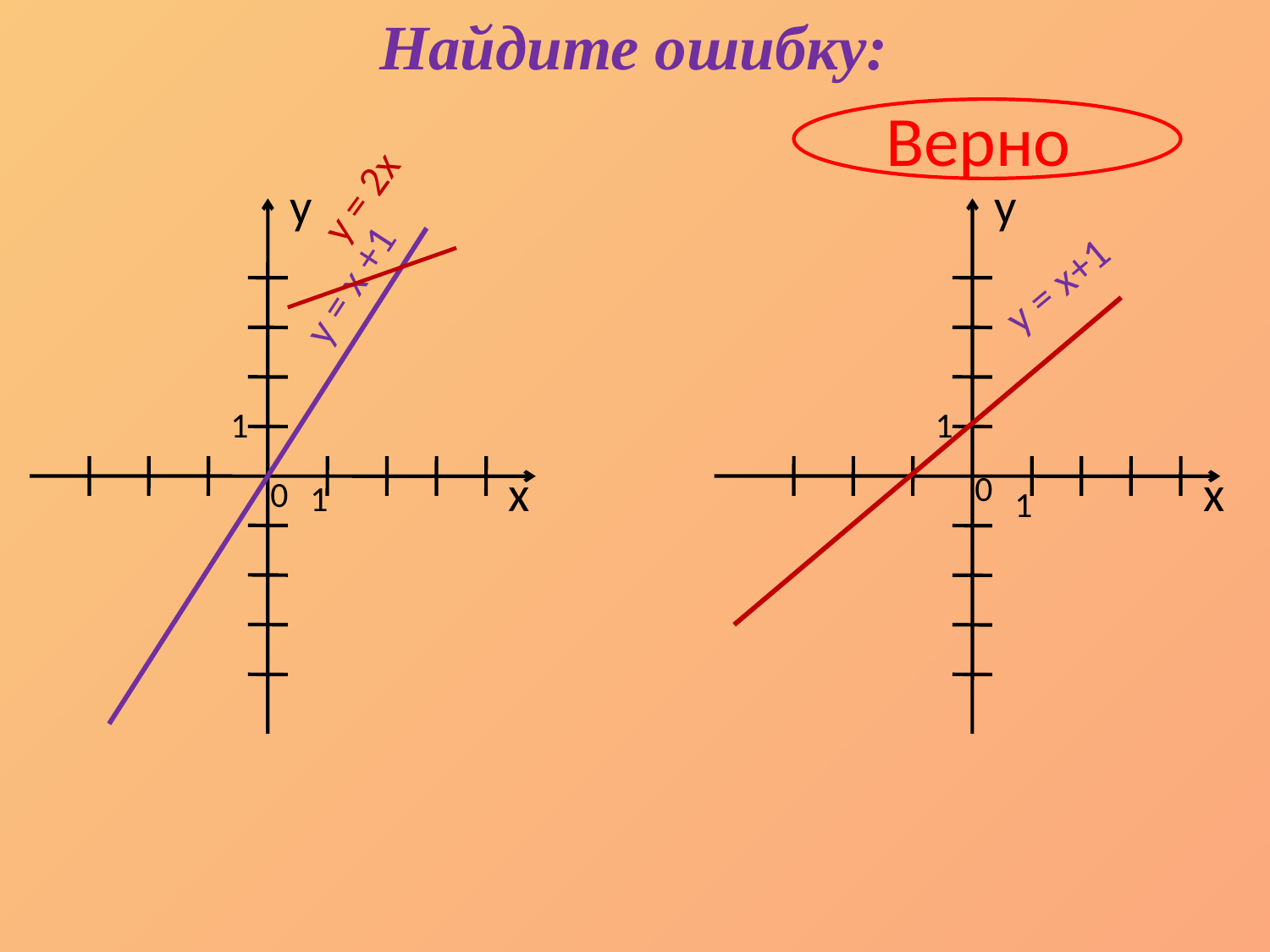

Найдите ошибку:
Верно

y = 2x
y
y
y = x+1
y = x +1
1
1
х
х
0
0
1
1